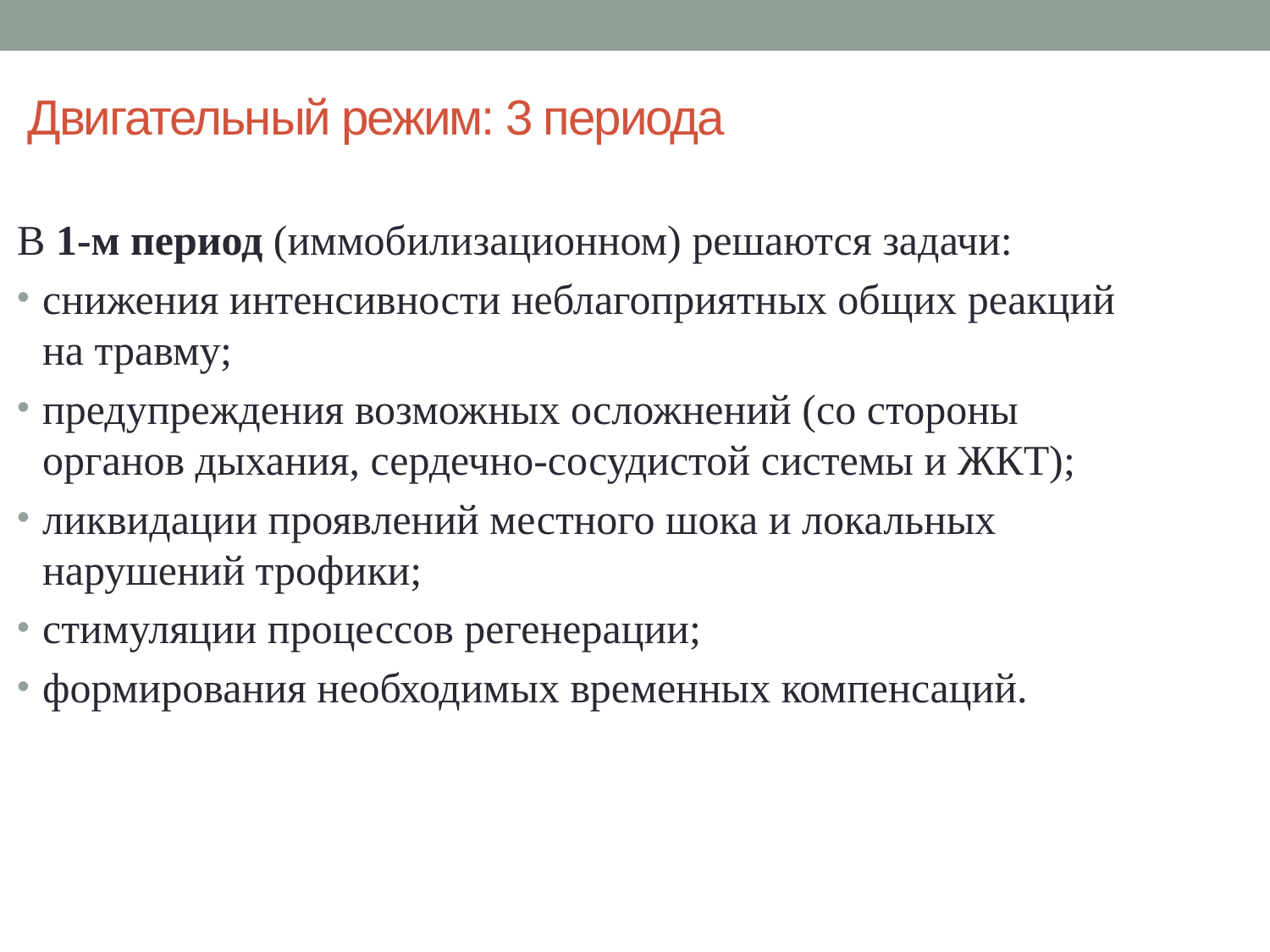

# Двигательный режим: 3 периода
В 1-м период (иммобилизационном) решаются задачи:
снижения интенсивности неблагоприятных общих реакций на травму;
предупреждения возможных осложнений (со стороны органов дыхания, сердечно-сосудистой системы и ЖКТ);
ликвидации проявлений местного шока и локальных нарушений трофики;
стимуляции процессов регенерации;
формирования необходимых временных компенсаций.